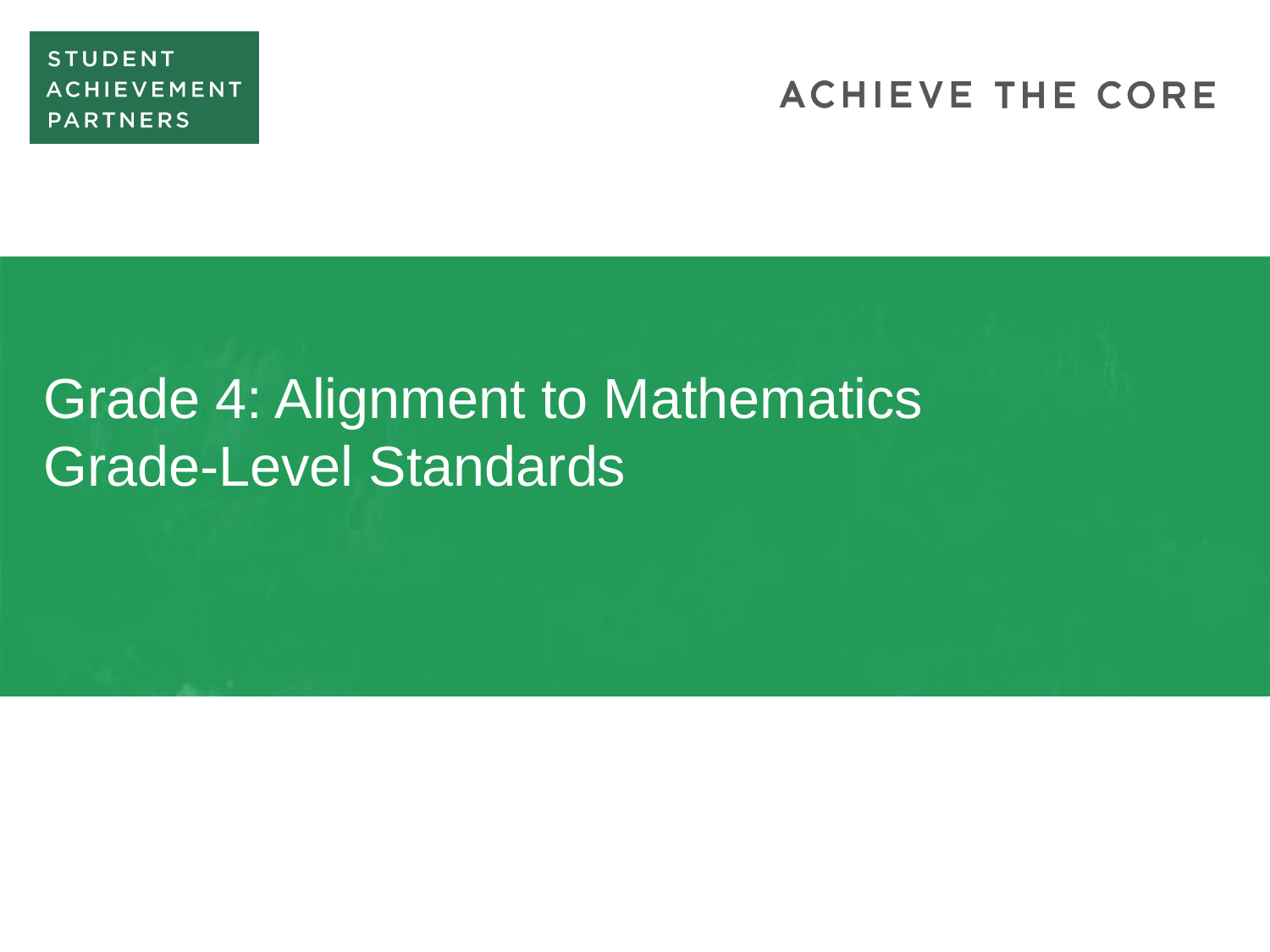

# Grade 4: Alignment to Mathematics Grade-Level Standards